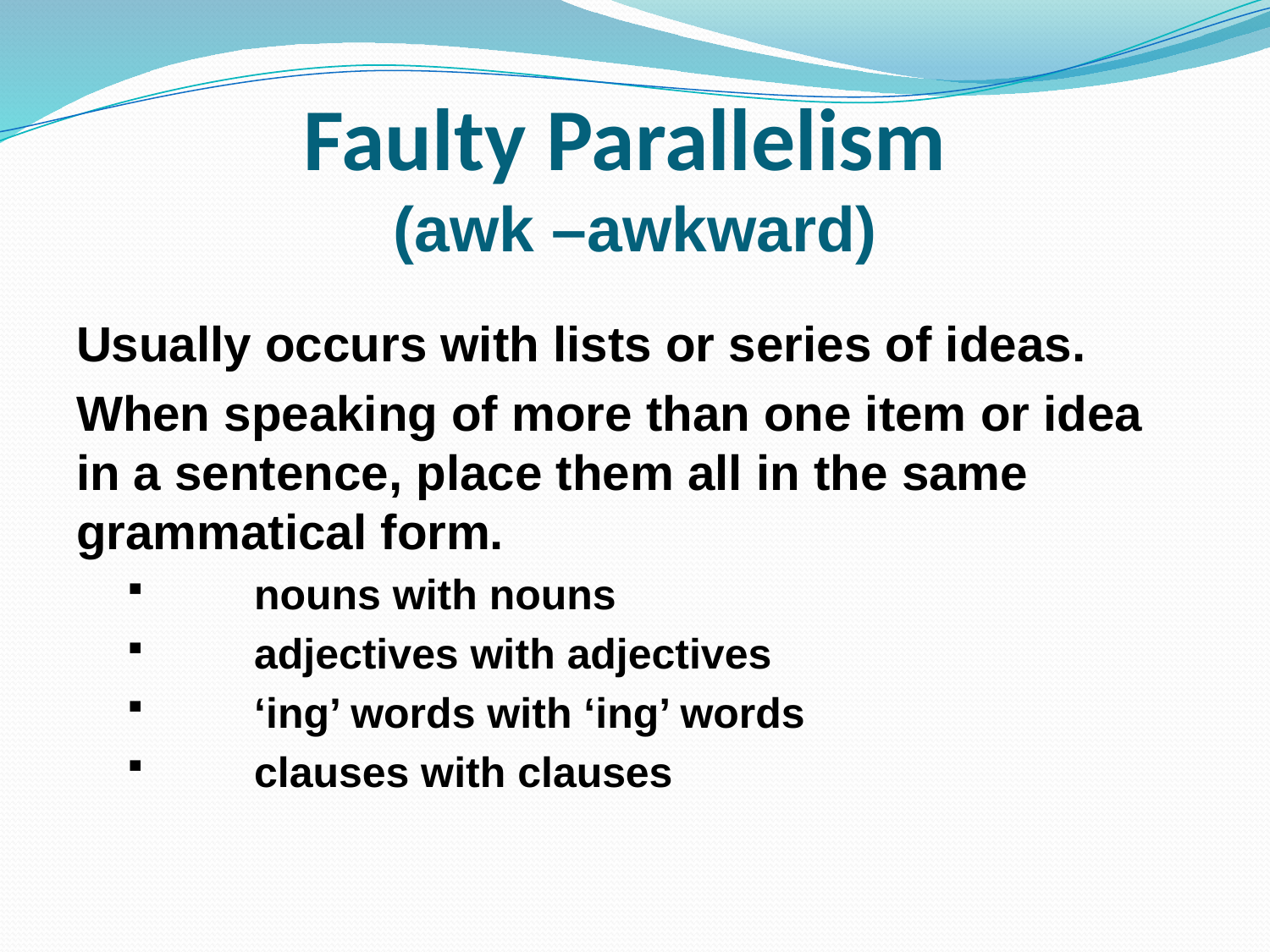

# Faulty Parallelism (awk –awkward)
Usually occurs with lists or series of ideas.
When speaking of more than one item or idea in a sentence, place them all in the same grammatical form.
	nouns with nouns
	adjectives with adjectives
	‘ing’ words with ‘ing’ words
	clauses with clauses